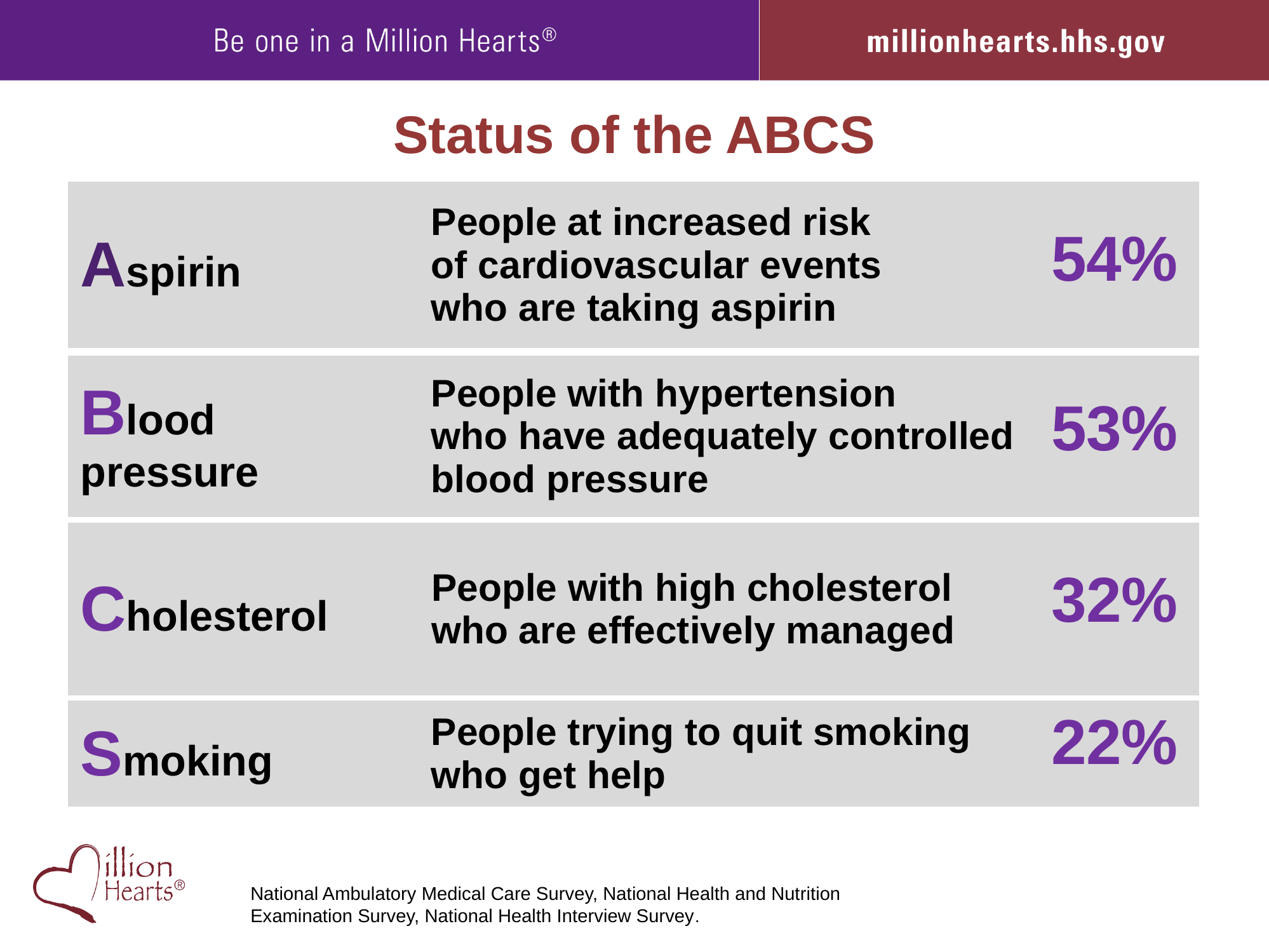

# Status of the ABCS
| Aspirin | People at increased risk of cardiovascular events who are taking aspirin | 54% |
| --- | --- | --- |
| Blood pressure | People with hypertension who have adequately controlled blood pressure | 53% |
| --- | --- | --- |
| Cholesterol | People with high cholesterol who are effectively managed | 32% |
| --- | --- | --- |
| Smoking | People trying to quit smoking who get help | 22% |
| --- | --- | --- |
National Ambulatory Medical Care Survey, National Health and Nutrition Examination Survey, National Health Interview Survey.